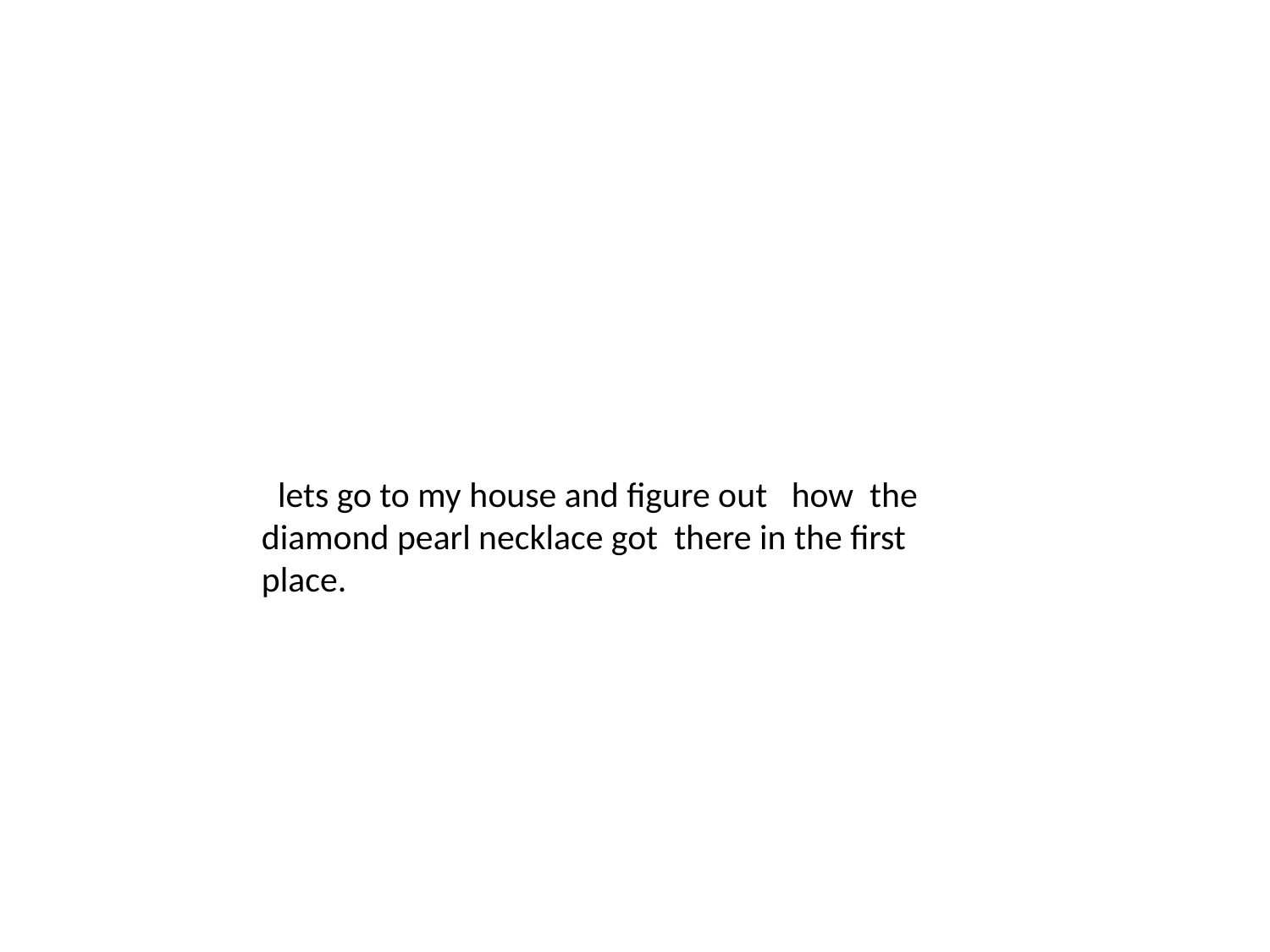

lets go to my house and figure out   how  the diamond pearl necklace got  there in the first place.